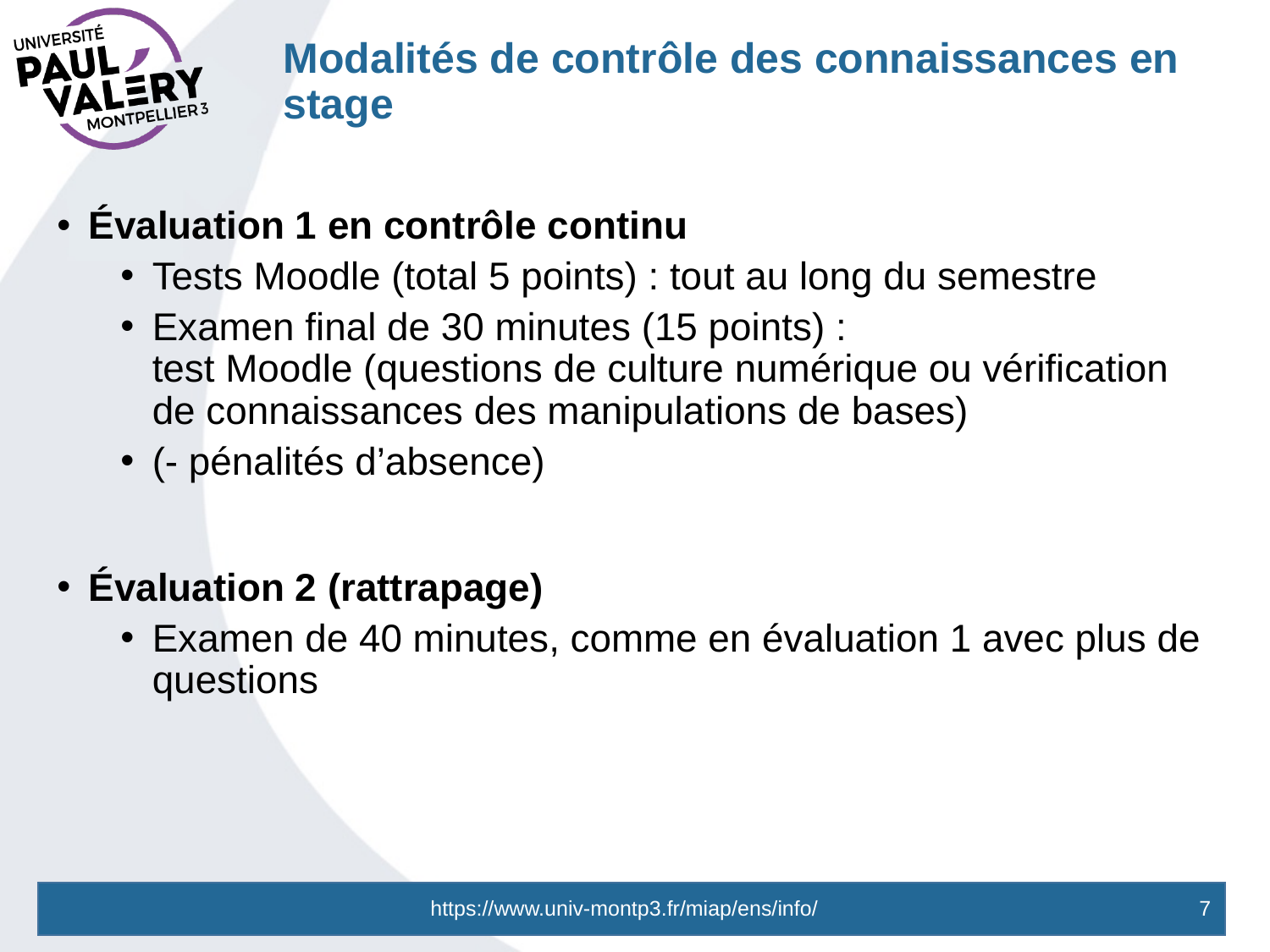

# Modalités de contrôle des connaissances en stage
Évaluation 1 en contrôle continu
Tests Moodle (total 5 points) : tout au long du semestre
Examen final de 30 minutes (15 points) :
test Moodle (questions de culture numérique ou vérification de connaissances des manipulations de bases)
(- pénalités d’absence)

Évaluation 2 (rattrapage)
Examen de 40 minutes, comme en évaluation 1 avec plus de questions
https://www.univ-montp3.fr/miap/ens/info/
7